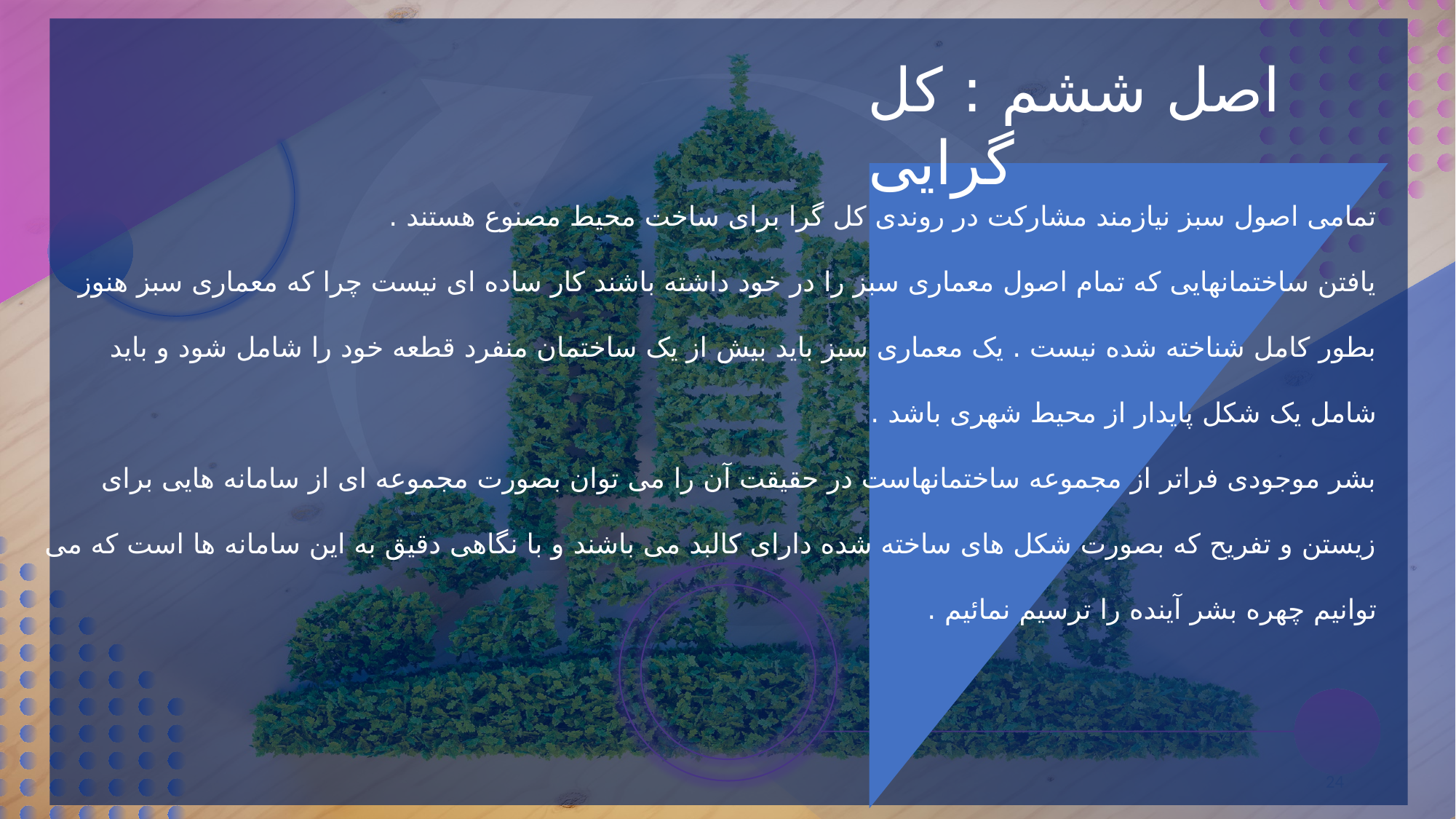

اصل ششم : کل گرایی

تمامی اصول سبز نیازمند مشارکت در روندی کل گرا برای ساخت محیط مصنوع هستند .
یافتن ساختمانهایی که تمام اصول معماری سبز را در خود داشته باشند کار ساده ای نیست چرا که معماری سبز هنوز بطور کامل شناخته شده نیست . یک معماری سبز باید بیش از یک ساختمان منفرد قطعه خود را شامل شود و باید شامل یک شکل پایدار از محیط شهری باشد .
بشر موجودی فراتر از مجموعه ساختمانهاست در حقیقت آن را می توان بصورت مجموعه ای از سامانه هایی برای زیستن و تفریح که بصورت شکل های ساخته شده دارای کالبد می باشند و با نگاهی دقیق به این سامانه ها است که می توانیم چهره بشر آینده را ترسیم نمائیم .

24